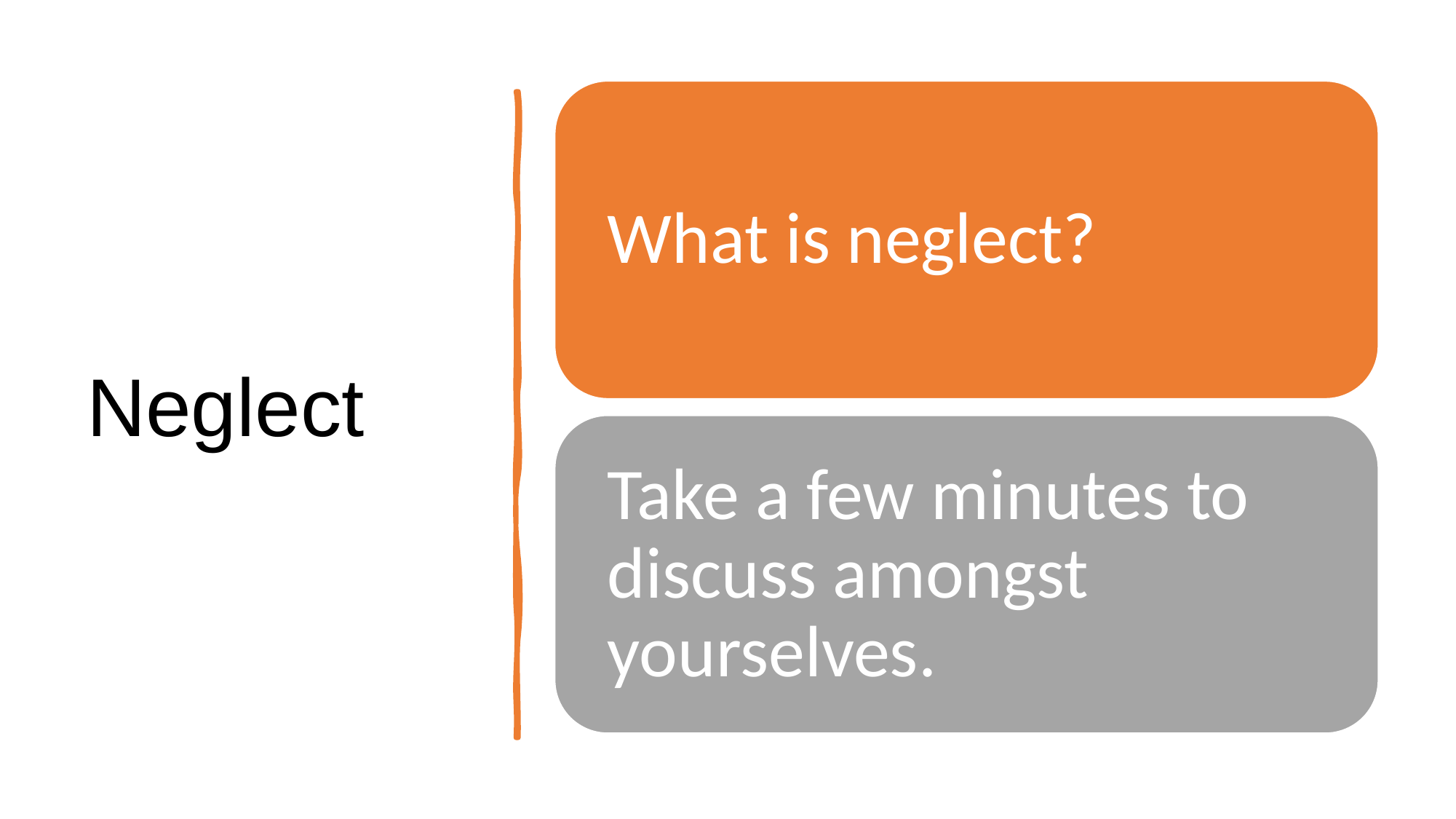

What is neglect?
Take a few minutes to discuss amongst yourselves.
# Neglect